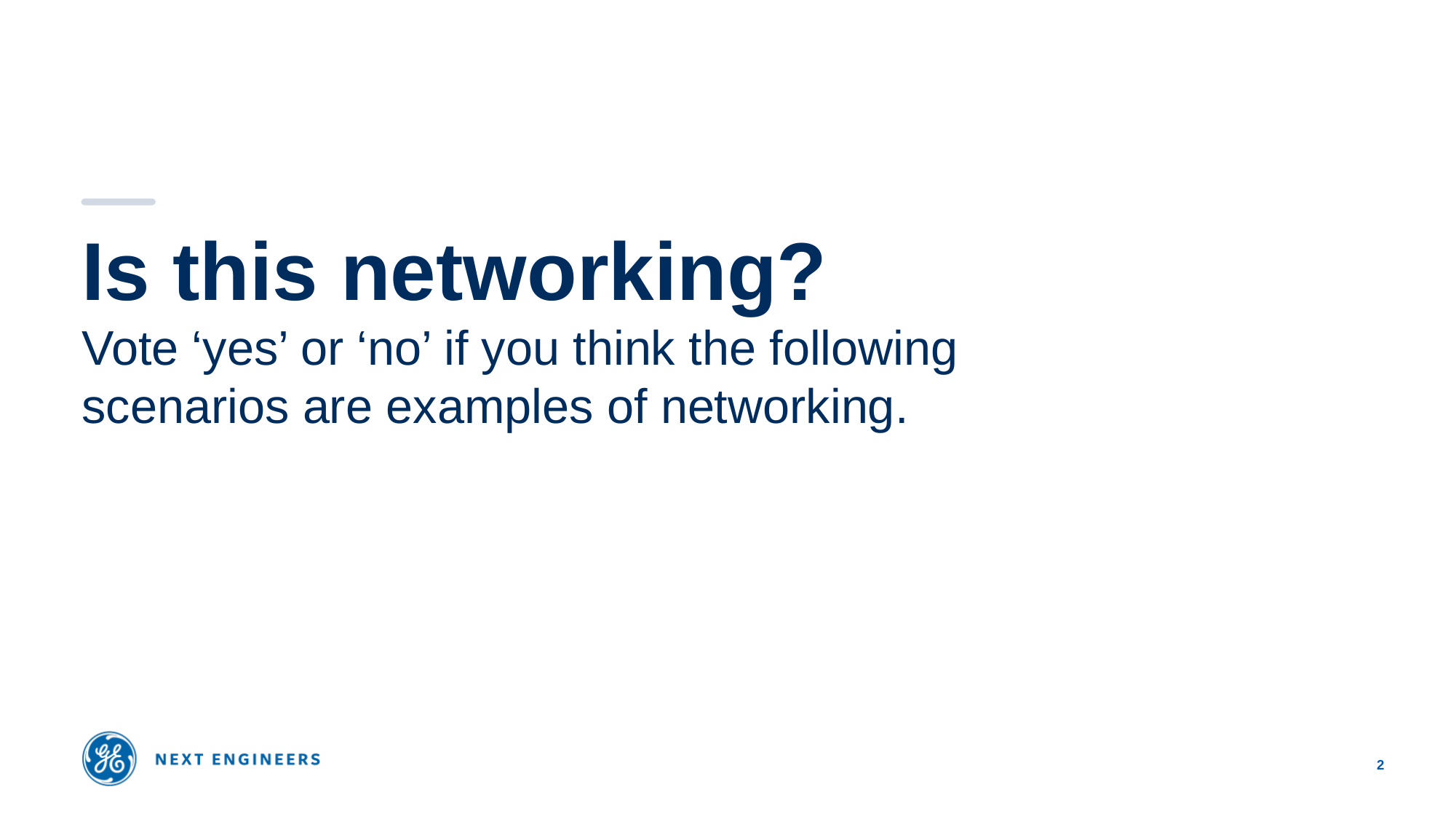

Is this networking?
Vote ‘yes’ or ‘no’ if you think the following scenarios are examples of networking.

2